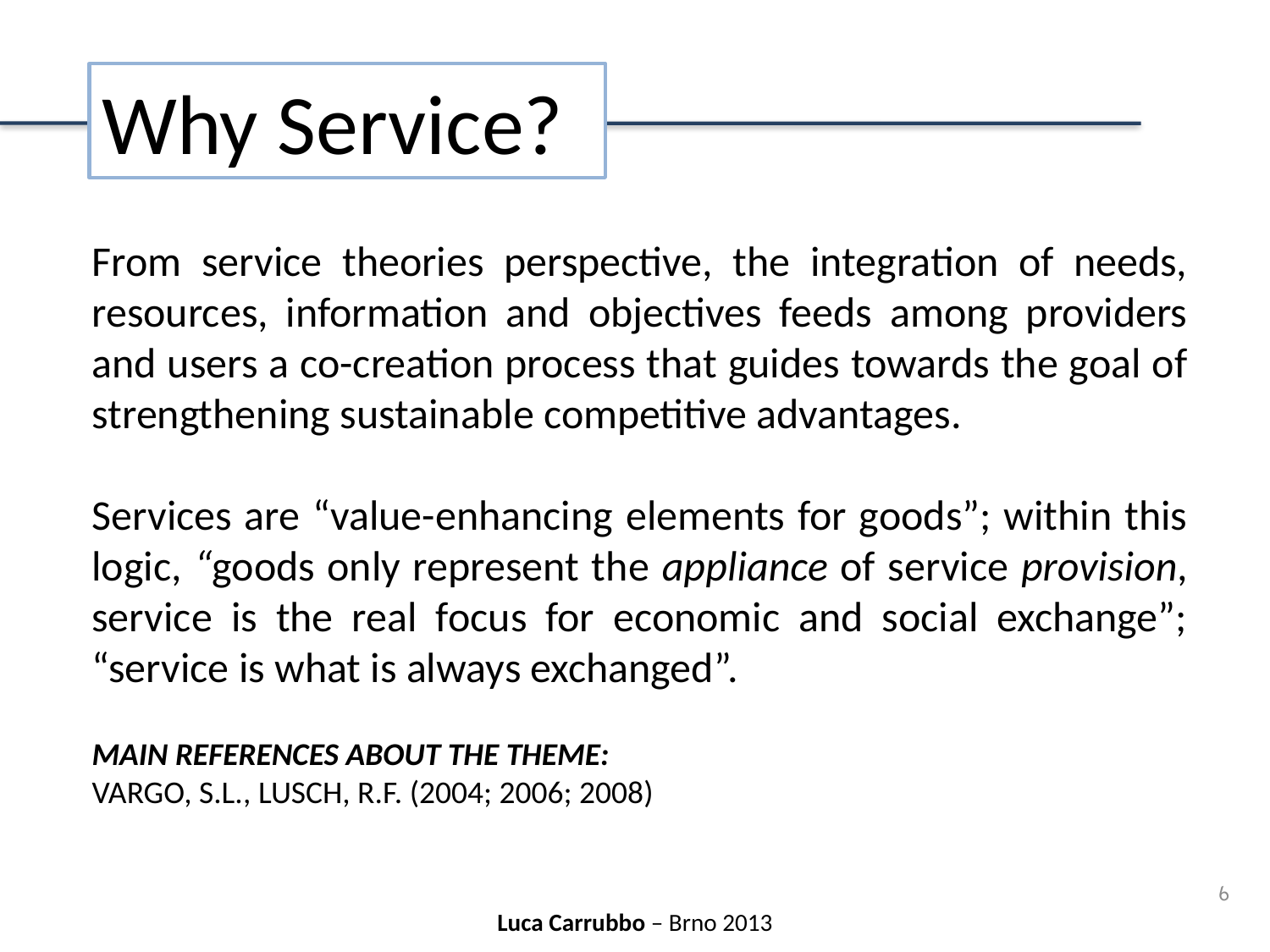

Why Service?
From service theories perspective, the integration of needs, resources, information and objectives feeds among providers and users a co-creation process that guides towards the goal of strengthening sustainable competitive advantages.

Services are “value-enhancing elements for goods”; within this logic, “goods only represent the appliance of service provision, service is the real focus for economic and social exchange”; “service is what is always exchanged”.

Main References about the theme:
Vargo, S.L., Lusch, R.F. (2004; 2006; 2008)
6